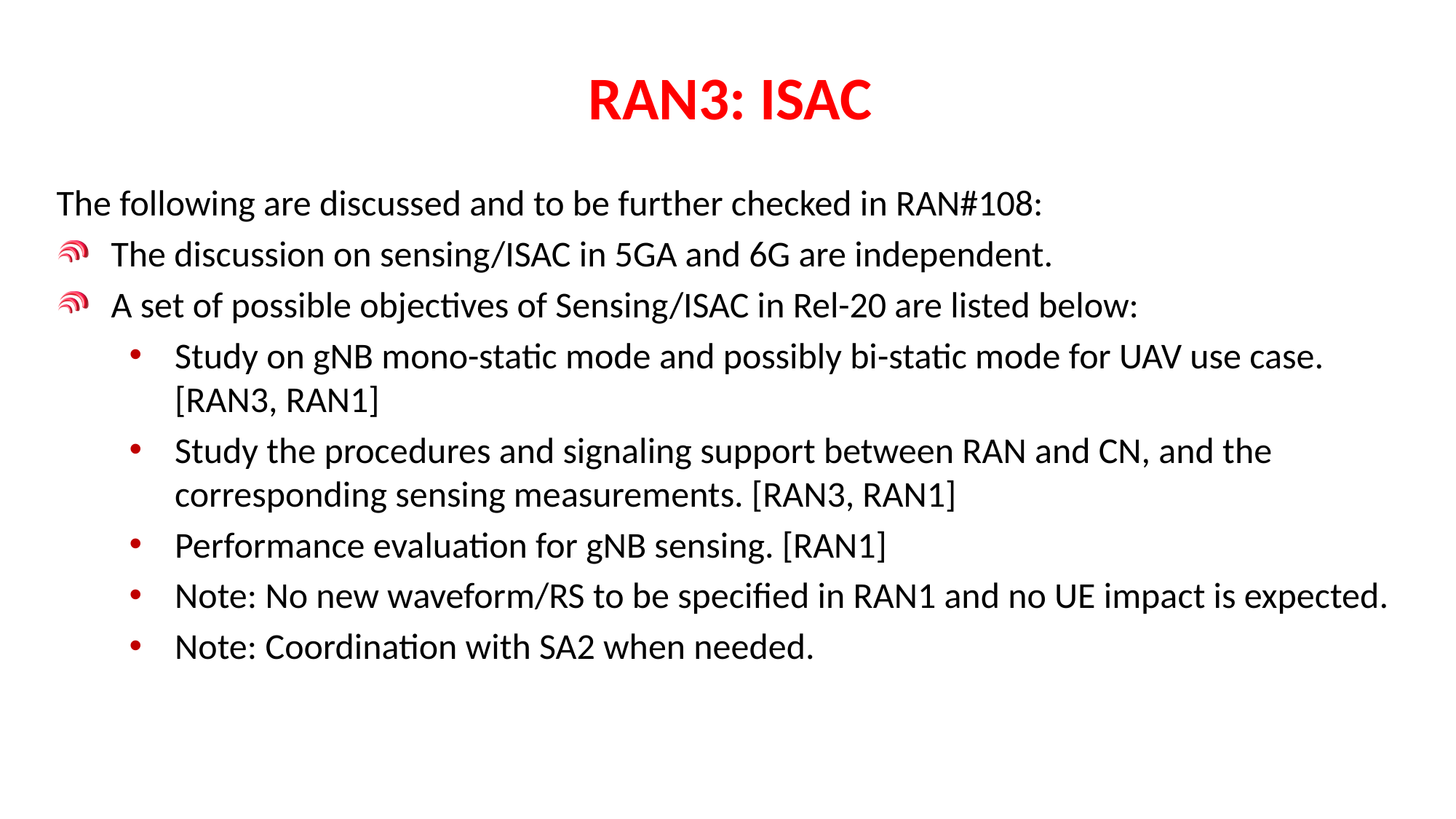

RAN3: ISAC
The following are discussed and to be further checked in RAN#108:
The discussion on sensing/ISAC in 5GA and 6G are independent.
A set of possible objectives of Sensing/ISAC in Rel-20 are listed below:
Study on gNB mono-static mode and possibly bi-static mode for UAV use case. [RAN3, RAN1]
Study the procedures and signaling support between RAN and CN, and the corresponding sensing measurements. [RAN3, RAN1]
Performance evaluation for gNB sensing. [RAN1]
Note: No new waveform/RS to be specified in RAN1 and no UE impact is expected.
Note: Coordination with SA2 when needed.